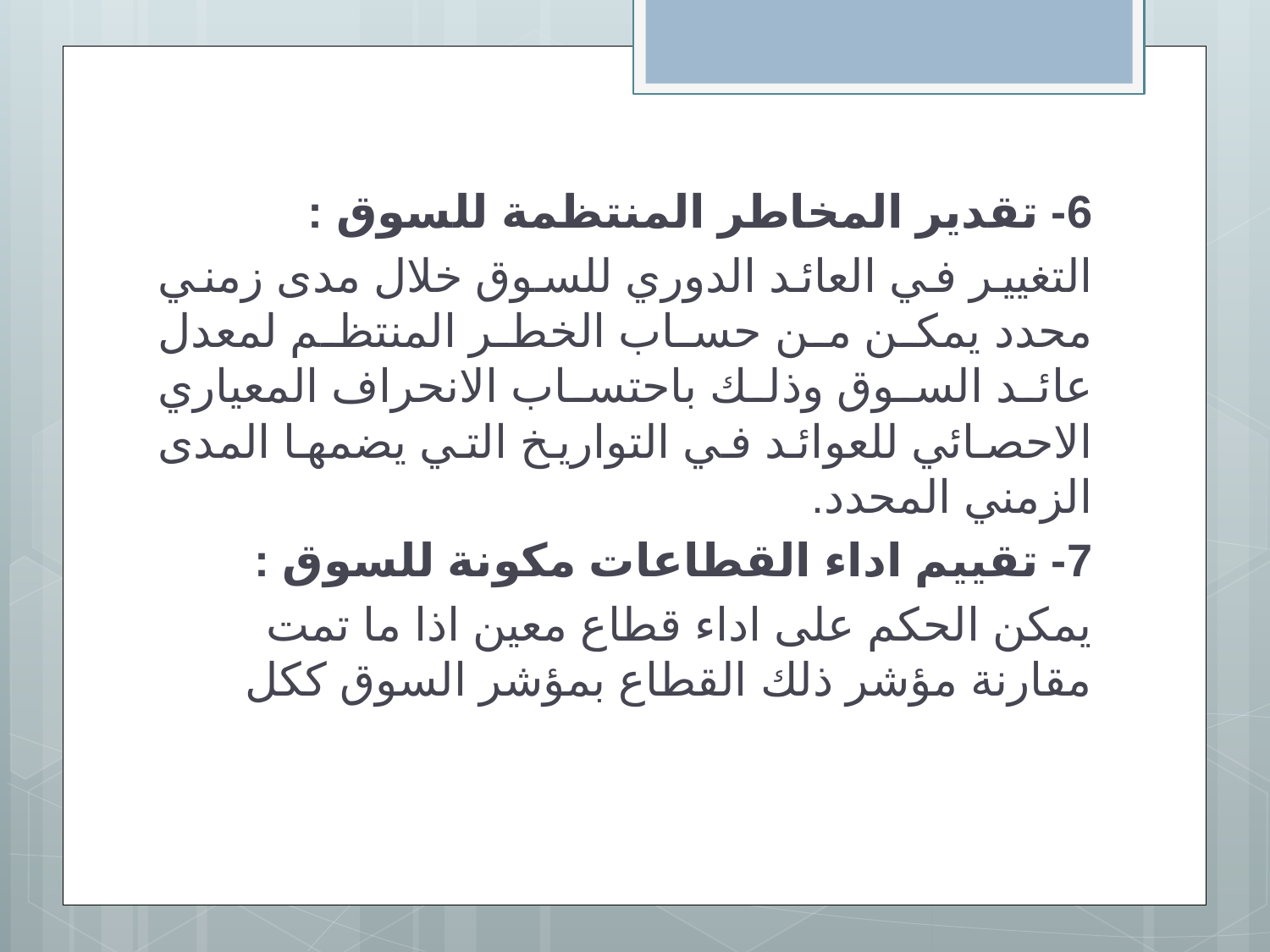

6- تقدير المخاطر المنتظمة للسوق :
التغيير في العائد الدوري للسوق خلال مدى زمني محدد يمكن من حساب الخطر المنتظم لمعدل عائد السوق وذلك باحتساب الانحراف المعياري الاحصائي للعوائد في التواريخ التي يضمها المدى الزمني المحدد.
7- تقييم اداء القطاعات مكونة للسوق :
يمكن الحكم على اداء قطاع معين اذا ما تمت مقارنة مؤشر ذلك القطاع بمؤشر السوق ككل